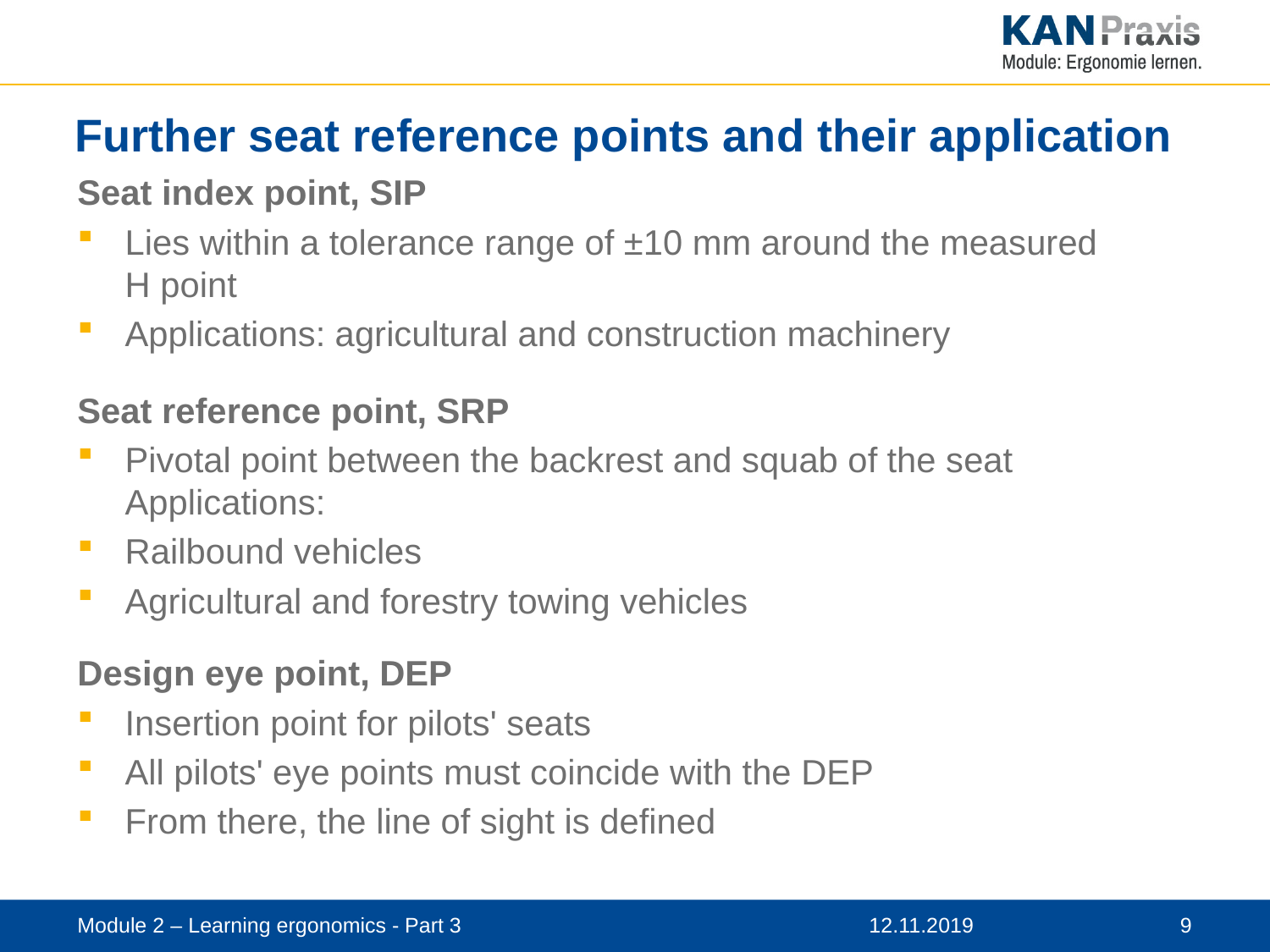

# Further seat reference points and their application
Seat index point, SIP
Lies within a tolerance range of ±10 mm around the measured
H point
Applications: agricultural and construction machinery

Seat reference point, SRP
Pivotal point between the backrest and squab of the seat Applications:
Railbound vehicles
Agricultural and forestry towing vehicles
Design eye point, DEP
Insertion point for pilots' seats
All pilots' eye points must coincide with the DEP
From there, the line of sight is defined
Module 2 – Learning ergonomics - Part 3
12.11.2019
  9